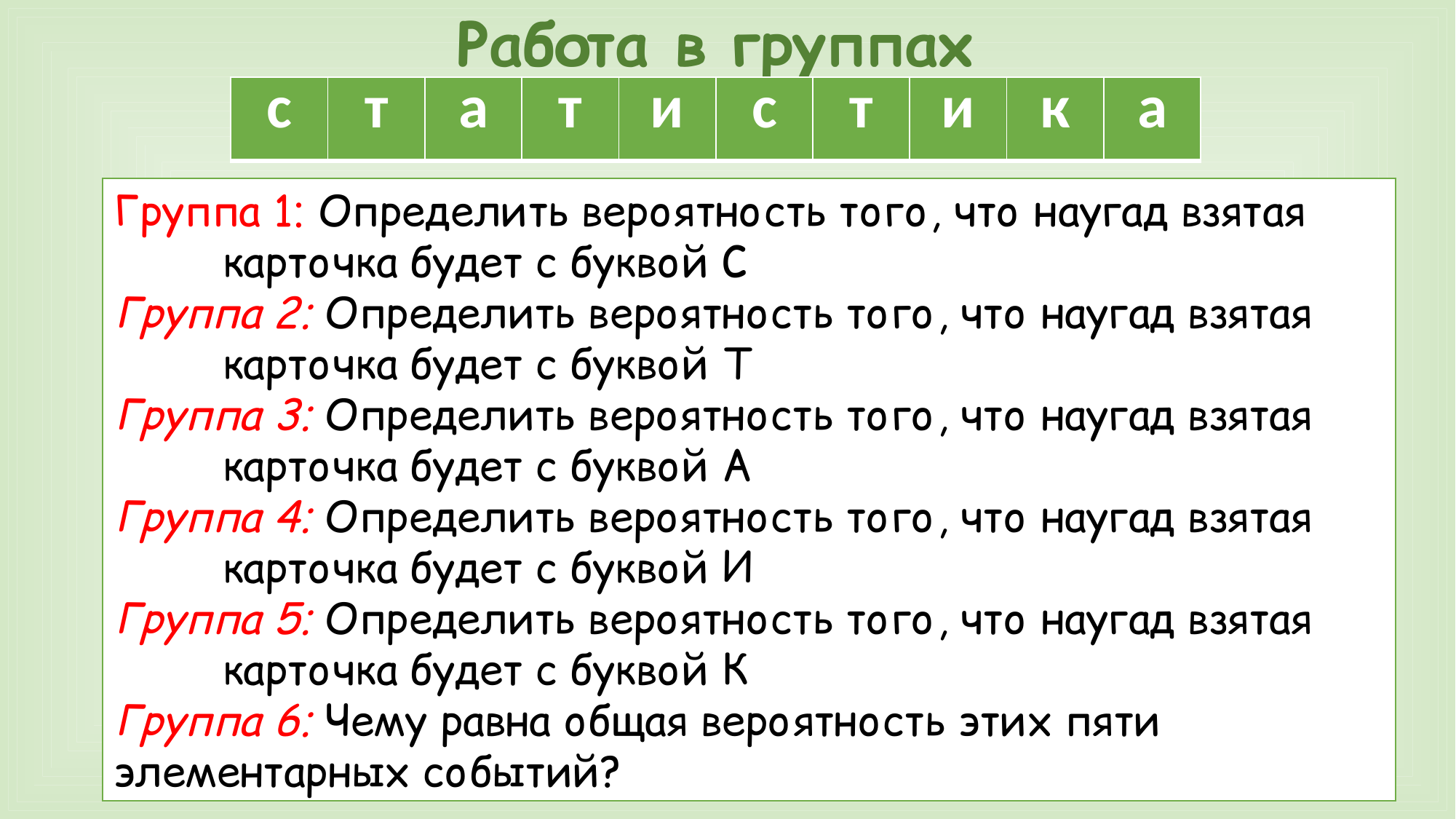

Работа в группах
| с | т | а | т | и | с | т | и | к | а |
| --- | --- | --- | --- | --- | --- | --- | --- | --- | --- |
Группа 1: Определить вероятность того, что наугад взятая 	карточка будет с буквой С
Группа 2: Определить вероятность того, что наугад взятая 	карточка будет с буквой Т
Группа 3: Определить вероятность того, что наугад взятая 	карточка будет с буквой А
Группа 4: Определить вероятность того, что наугад взятая 	карточка будет с буквой И
Группа 5: Определить вероятность того, что наугад взятая 	карточка будет с буквой К
Группа 6: Чему равна общая вероятность этих пяти 	элементарных событий?